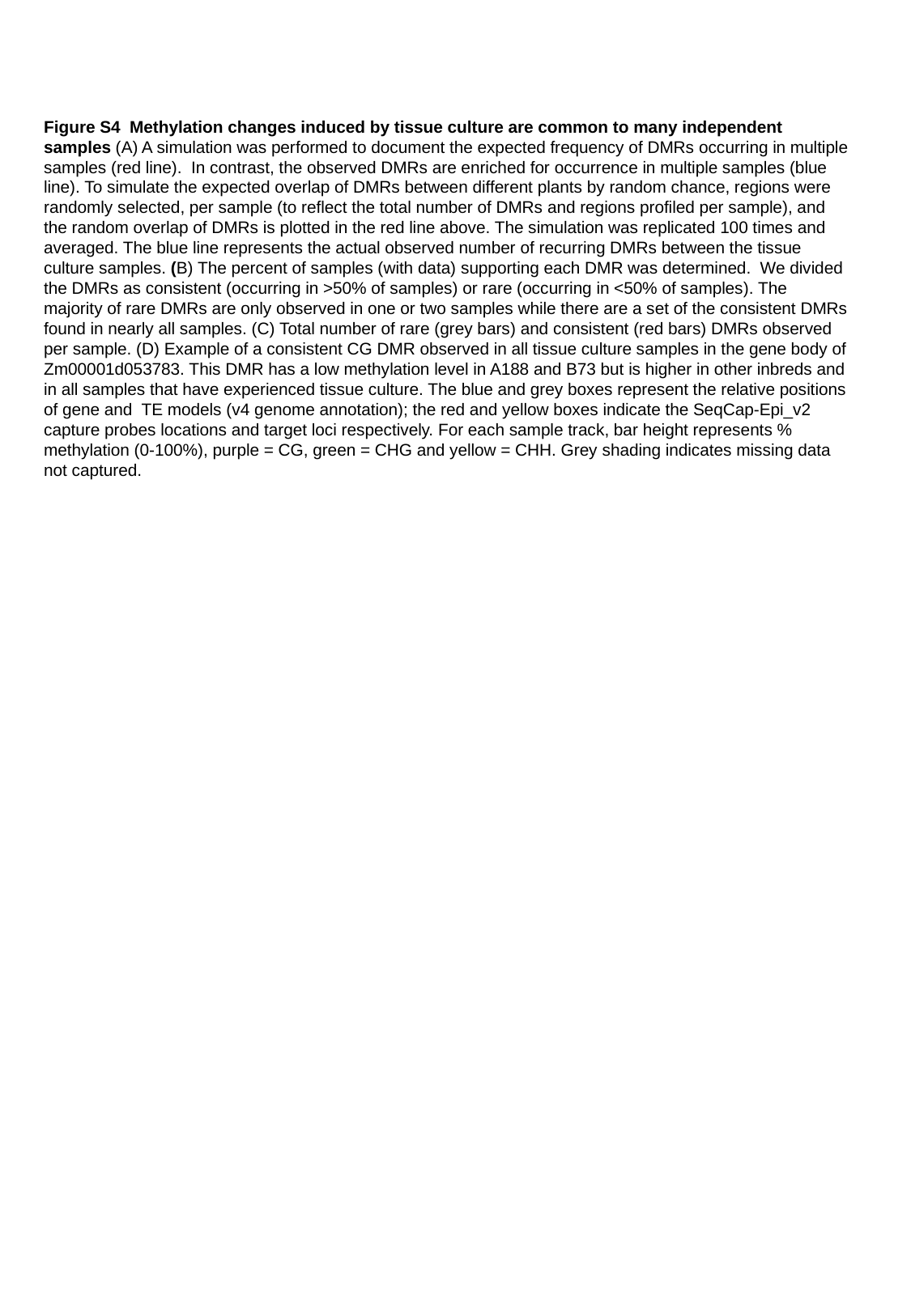

Figure S4  Methylation changes induced by tissue culture are common to many independent samples (A) A simulation was performed to document the expected frequency of DMRs occurring in multiple samples (red line).  In contrast, the observed DMRs are enriched for occurrence in multiple samples (blue line). To simulate the expected overlap of DMRs between different plants by random chance, regions were randomly selected, per sample (to reflect the total number of DMRs and regions profiled per sample), and the random overlap of DMRs is plotted in the red line above. The simulation was replicated 100 times and averaged. The blue line represents the actual observed number of recurring DMRs between the tissue culture samples. (B) The percent of samples (with data) supporting each DMR was determined.  We divided the DMRs as consistent (occurring in >50% of samples) or rare (occurring in <50% of samples). The majority of rare DMRs are only observed in one or two samples while there are a set of the consistent DMRs found in nearly all samples. (C) Total number of rare (grey bars) and consistent (red bars) DMRs observed per sample. (D) Example of a consistent CG DMR observed in all tissue culture samples in the gene body of Zm00001d053783. This DMR has a low methylation level in A188 and B73 but is higher in other inbreds and in all samples that have experienced tissue culture. The blue and grey boxes represent the relative positions of gene and  TE models (v4 genome annotation); the red and yellow boxes indicate the SeqCap-Epi_v2 capture probes locations and target loci respectively. For each sample track, bar height represents % methylation (0-100%), purple = CG, green = CHG and yellow = CHH. Grey shading indicates missing data not captured.